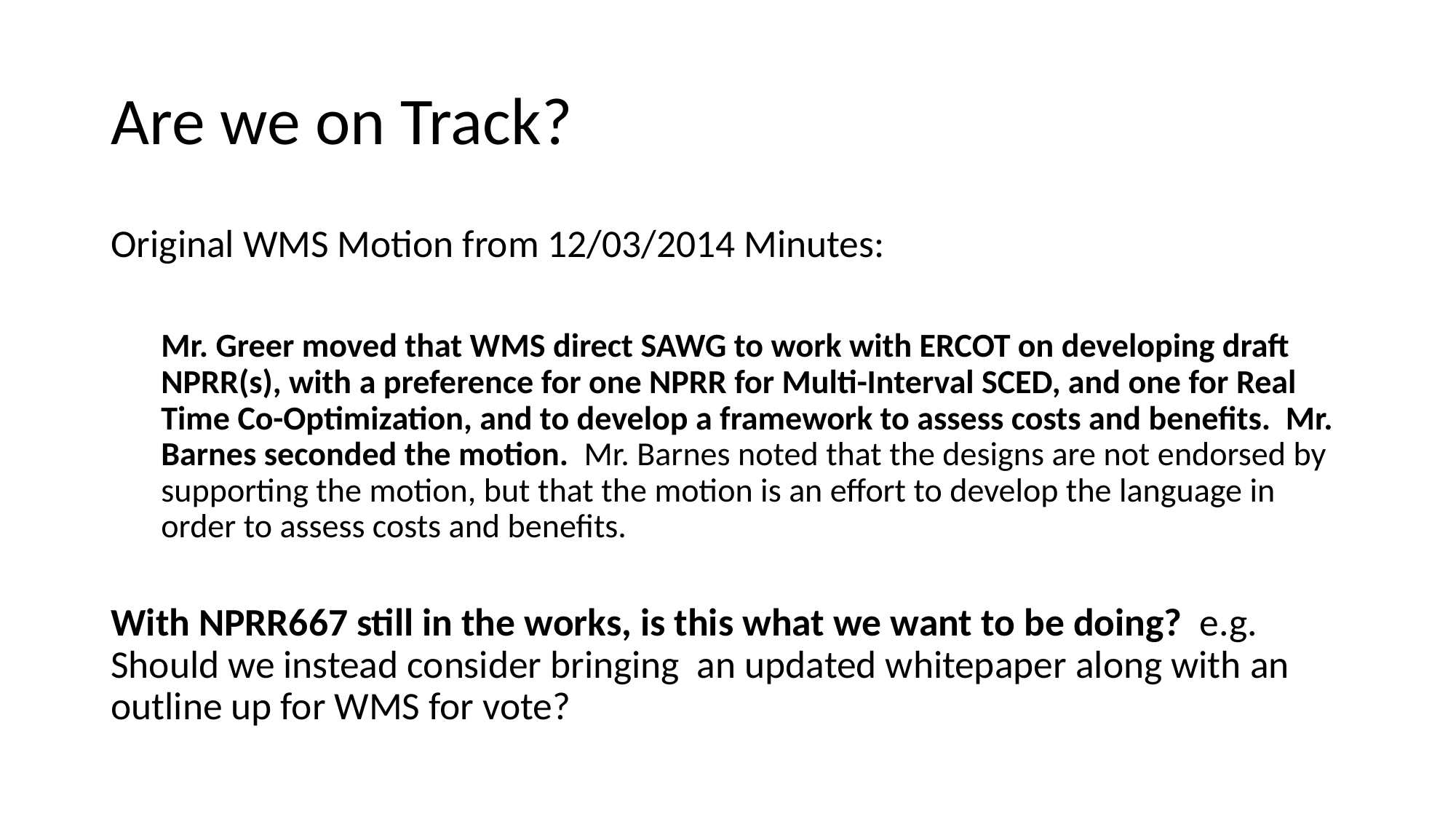

# Are we on Track?
Original WMS Motion from 12/03/2014 Minutes:

Mr. Greer moved that WMS direct SAWG to work with ERCOT on developing draft NPRR(s), with a preference for one NPRR for Multi-Interval SCED, and one for Real Time Co-Optimization, and to develop a framework to assess costs and benefits.  Mr. Barnes seconded the motion.  Mr. Barnes noted that the designs are not endorsed by supporting the motion, but that the motion is an effort to develop the language in order to assess costs and benefits.

With NPRR667 still in the works, is this what we want to be doing?  e.g. Should we instead consider bringing  an updated whitepaper along with an outline up for WMS for vote?